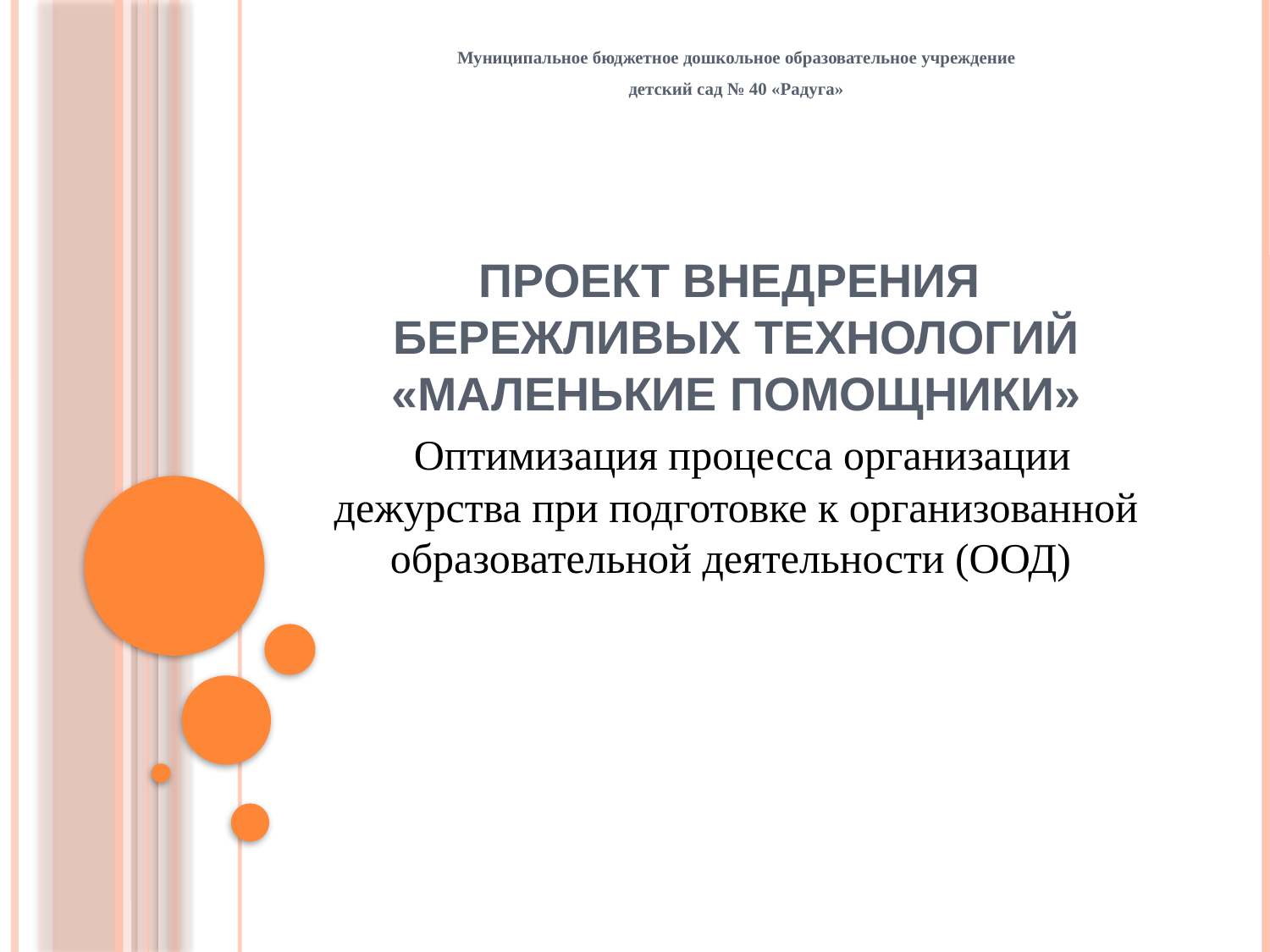

Муниципальное бюджетное дошкольное образовательное учреждение
детский сад № 40 «Радуга»
# Проект внедрения бережливых технологий «Маленькие помощники» Оптимизация процесса организации дежурства при подготовке к организованной образовательной деятельности (ООД)